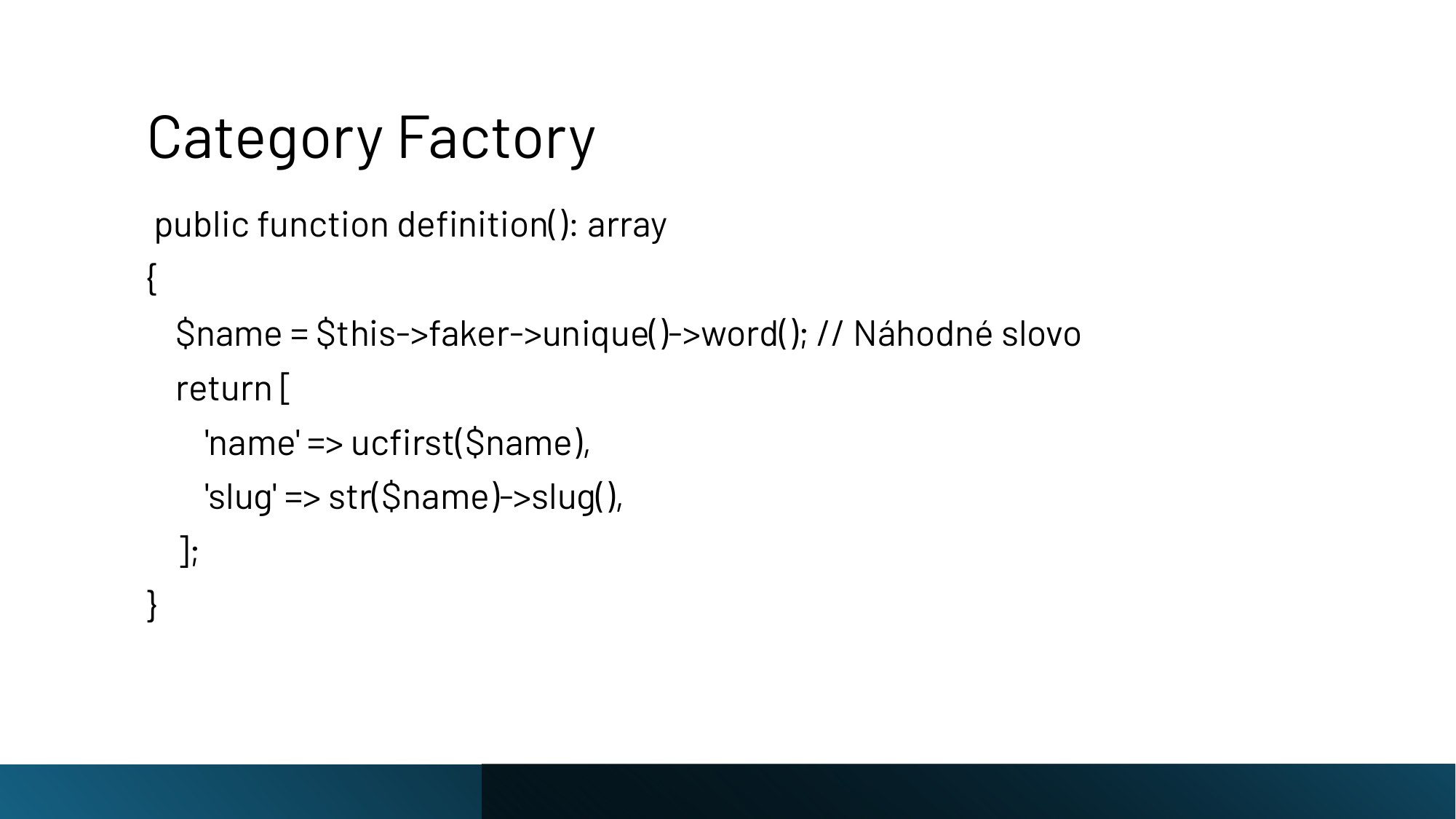

# Category Factory
 public function definition(): array
{
    $name = $this->faker->unique()->word(); // Náhodné slovo
    return [
        'name' => ucfirst($name),
        'slug' => str($name)->slug(),
    ];
}